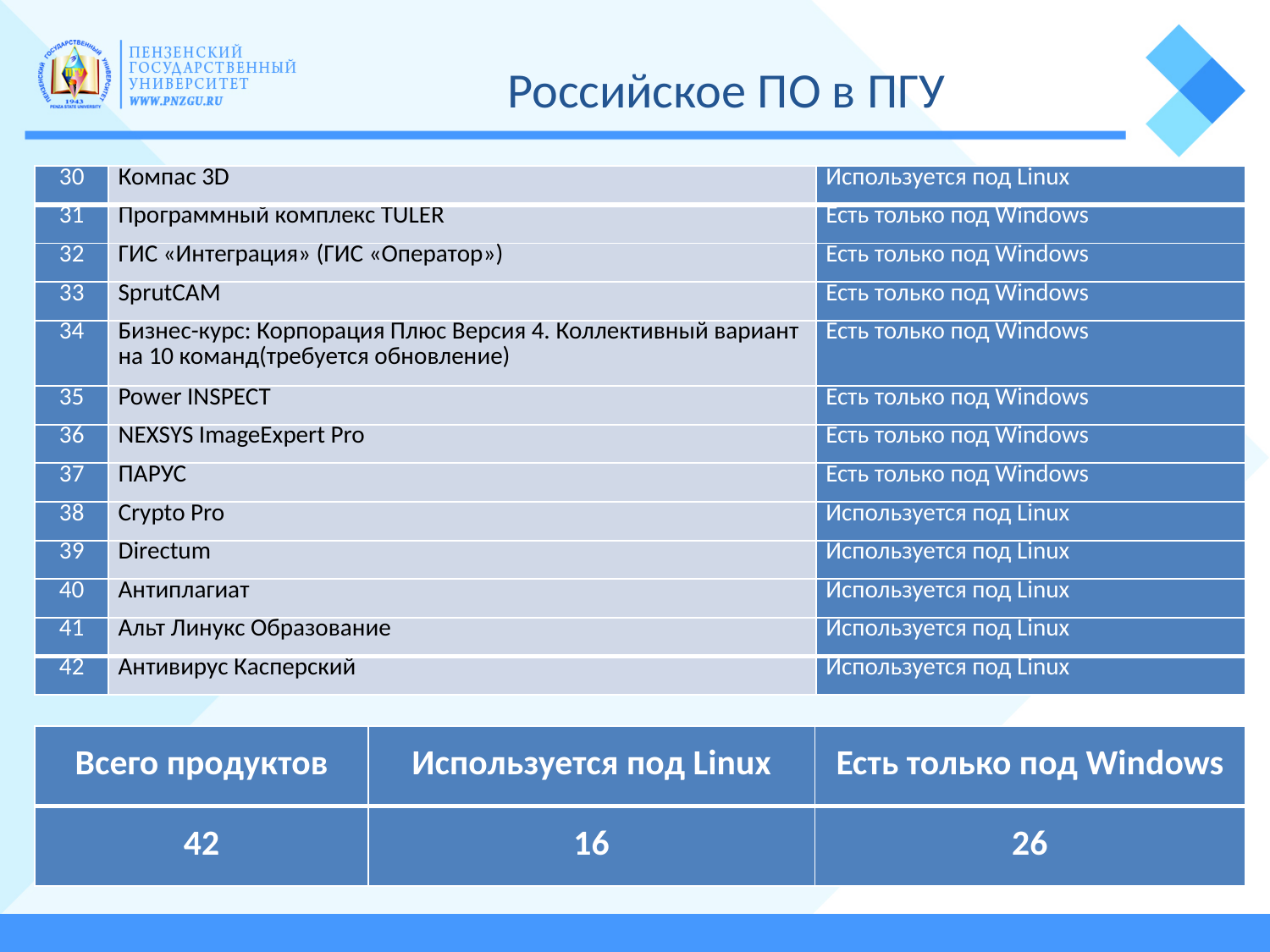

# Российское ПО в ПГУ
| 30 | Компас 3D | Используется под Linux |
| --- | --- | --- |
| 31 | Программный комплекс TULER | Есть только под Windows |
| 32 | ГИС «Интеграция» (ГИС «Оператор») | Есть только под Windows |
| 33 | SprutCAM | Есть только под Windows |
| 34 | Бизнес-курс: Корпорация Плюс Версия 4. Коллективный вариант на 10 команд(требуется обновление) | Есть только под Windows |
| 35 | Power INSPECT | Есть только под Windows |
| 36 | NEXSYS ImageExpert Pro | Есть только под Windows |
| 37 | ПАРУС | Есть только под Windows |
| 38 | Crypto Pro | Используется под Linux |
| 39 | Directum | Используется под Linux |
| 40 | Антиплагиат | Используется под Linux |
| 41 | Альт Линукс Образование | Используется под Linux |
| 42 | Антивирус Касперский | Используется под Linux |
| Всего продуктов | Используется под Linux | Есть только под Windows |
| --- | --- | --- |
| 42 | 16 | 26 |